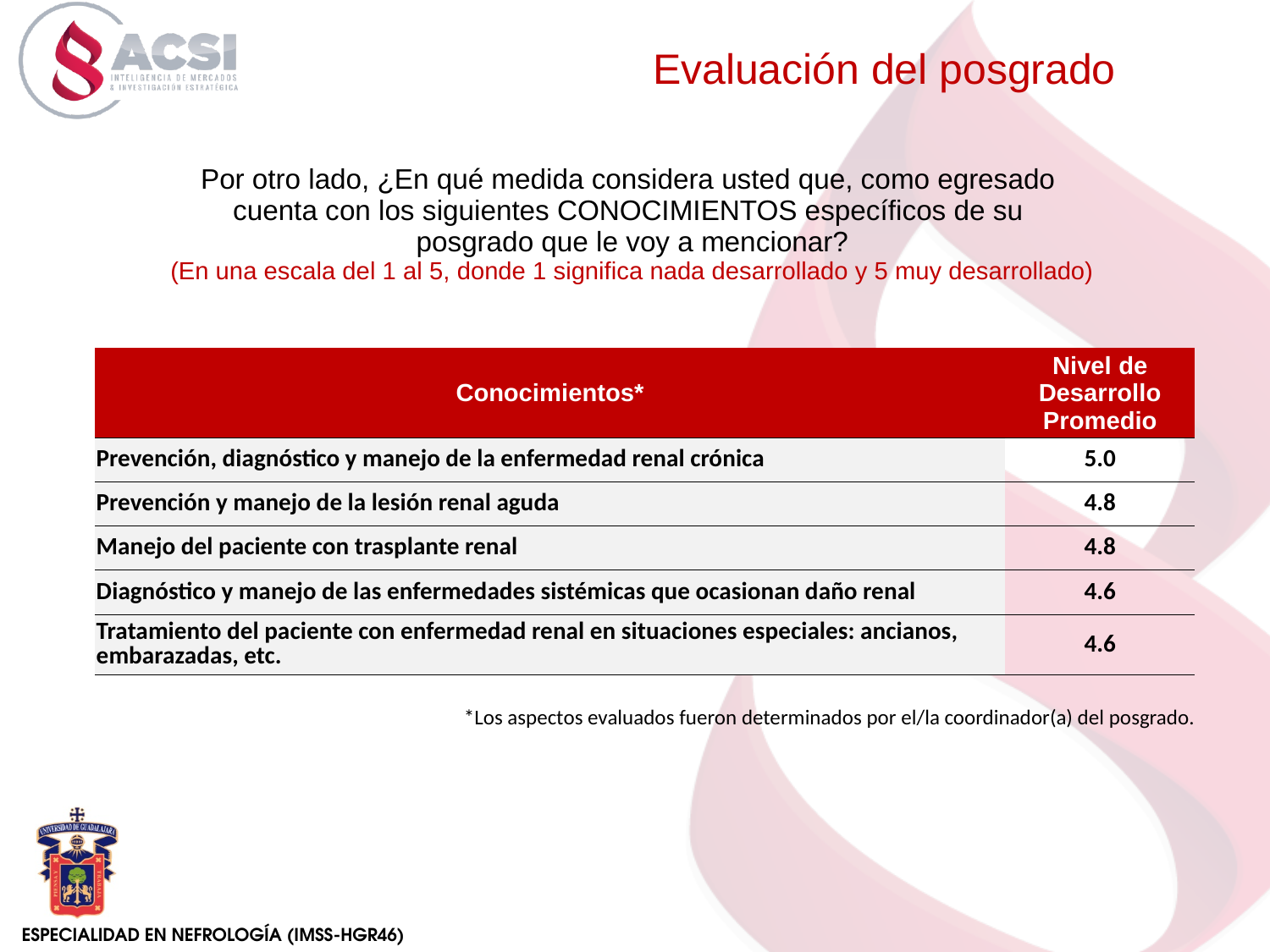

Evaluación del posgrado
Por otro lado, ¿En qué medida considera usted que, como egresado
cuenta con los siguientes CONOCIMIENTOS específicos de su
posgrado que le voy a mencionar?
(En una escala del 1 al 5, donde 1 significa nada desarrollado y 5 muy desarrollado)
| Conocimientos\* | Nivel de Desarrollo Promedio |
| --- | --- |
| Prevención, diagnóstico y manejo de la enfermedad renal crónica | 5.0 |
| Prevención y manejo de la lesión renal aguda | 4.8 |
| Manejo del paciente con trasplante renal | 4.8 |
| Diagnóstico y manejo de las enfermedades sistémicas que ocasionan daño renal | 4.6 |
| Tratamiento del paciente con enfermedad renal en situaciones especiales: ancianos, embarazadas, etc. | 4.6 |
*Los aspectos evaluados fueron determinados por el/la coordinador(a) del posgrado.